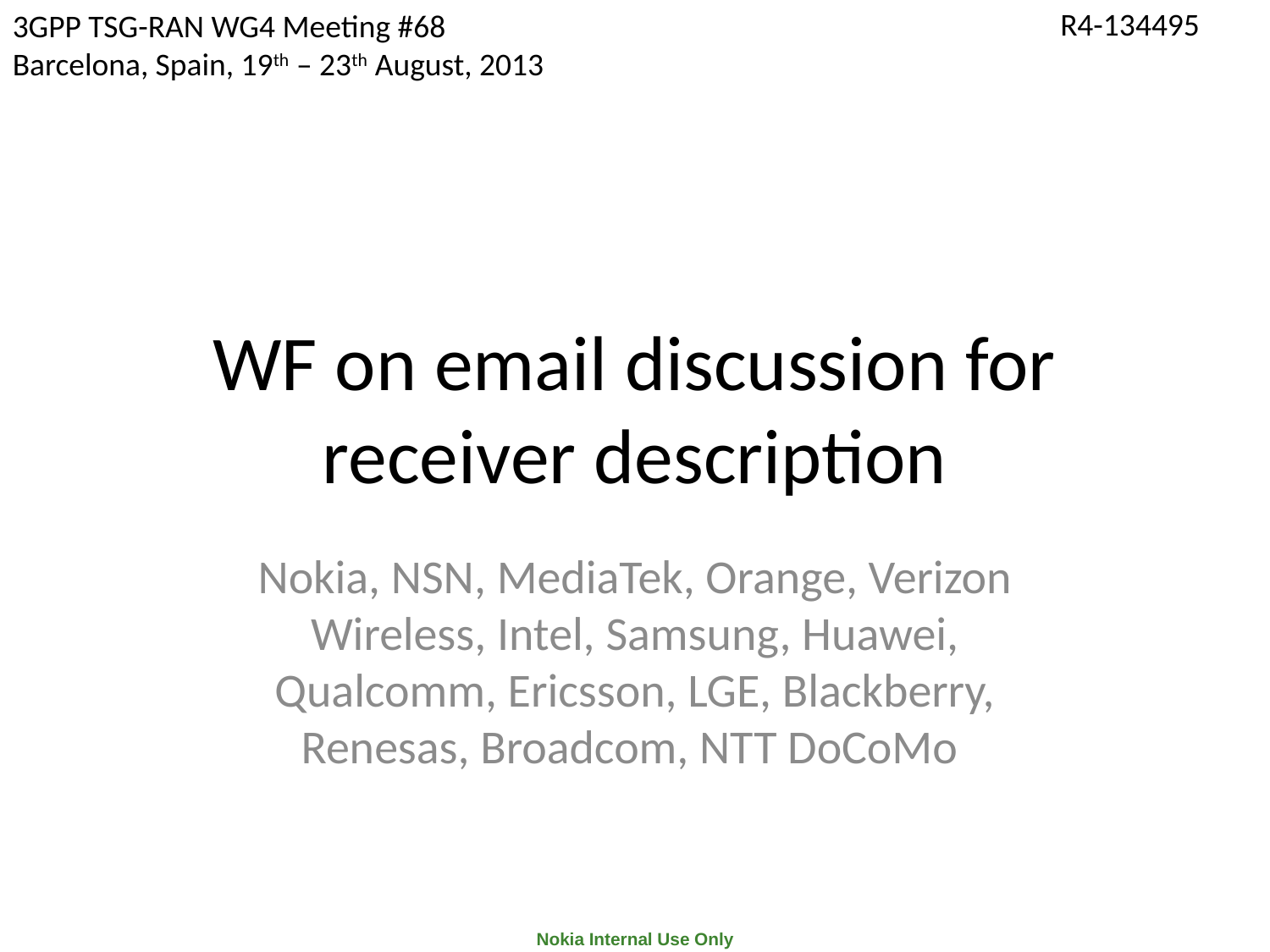

3GPP TSG-RAN WG4 Meeting #68
Barcelona, Spain, 19th – 23th August, 2013
R4-134495
# WF on email discussion for receiver description
Nokia, NSN, MediaTek, Orange, Verizon Wireless, Intel, Samsung, Huawei, Qualcomm, Ericsson, LGE, Blackberry, Renesas, Broadcom, NTT DoCoMo